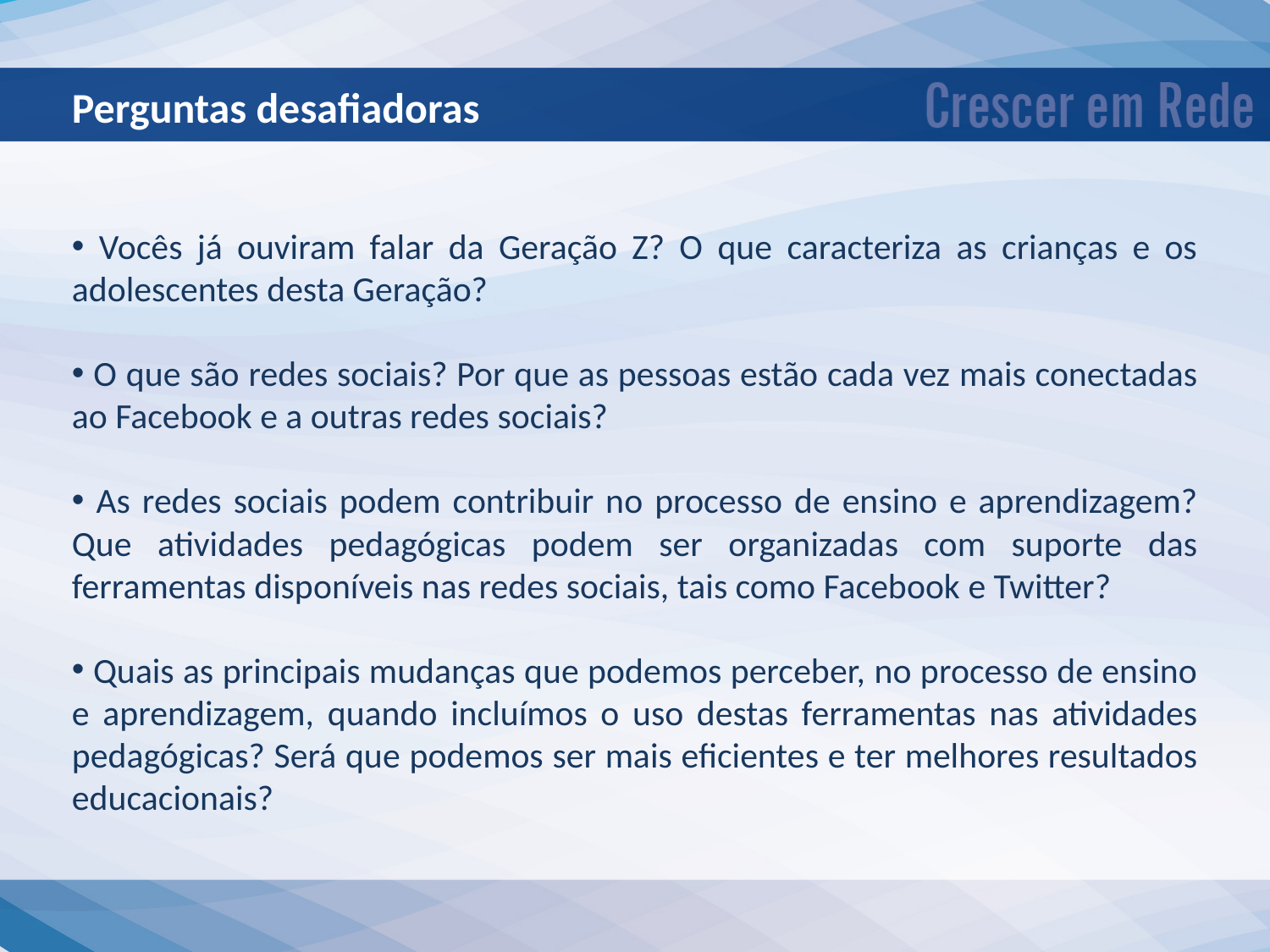

Perguntas desafiadoras
 Vocês já ouviram falar da Geração Z? O que caracteriza as crianças e os adolescentes desta Geração?

 O que são redes sociais? Por que as pessoas estão cada vez mais conectadas ao Facebook e a outras redes sociais?

 As redes sociais podem contribuir no processo de ensino e aprendizagem? Que atividades pedagógicas podem ser organizadas com suporte das ferramentas disponíveis nas redes sociais, tais como Facebook e Twitter?

 Quais as principais mudanças que podemos perceber, no processo de ensino e aprendizagem, quando incluímos o uso destas ferramentas nas atividades pedagógicas? Será que podemos ser mais eficientes e ter melhores resultados educacionais?